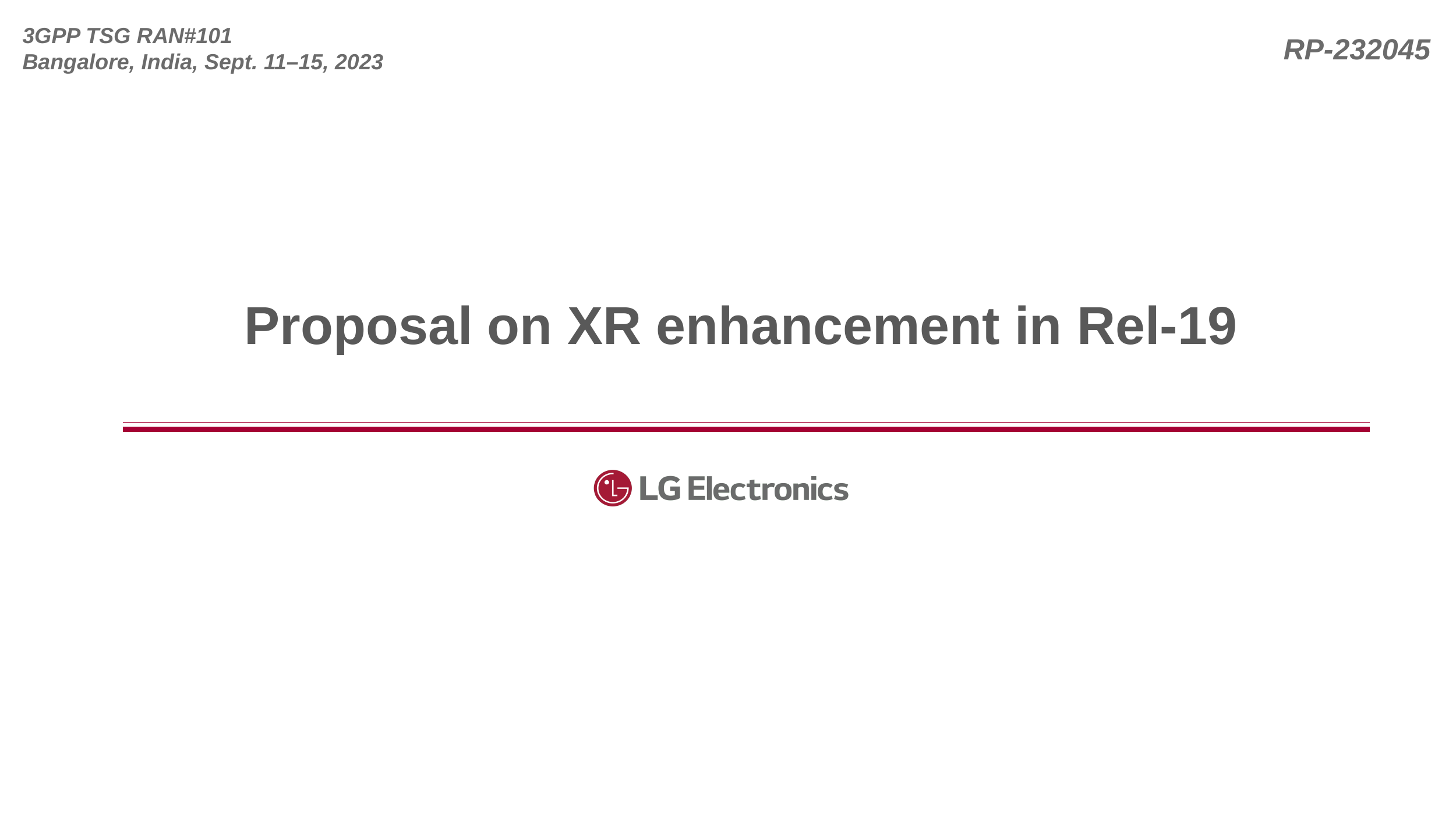

# Proposal on XR enhancement in Rel-19